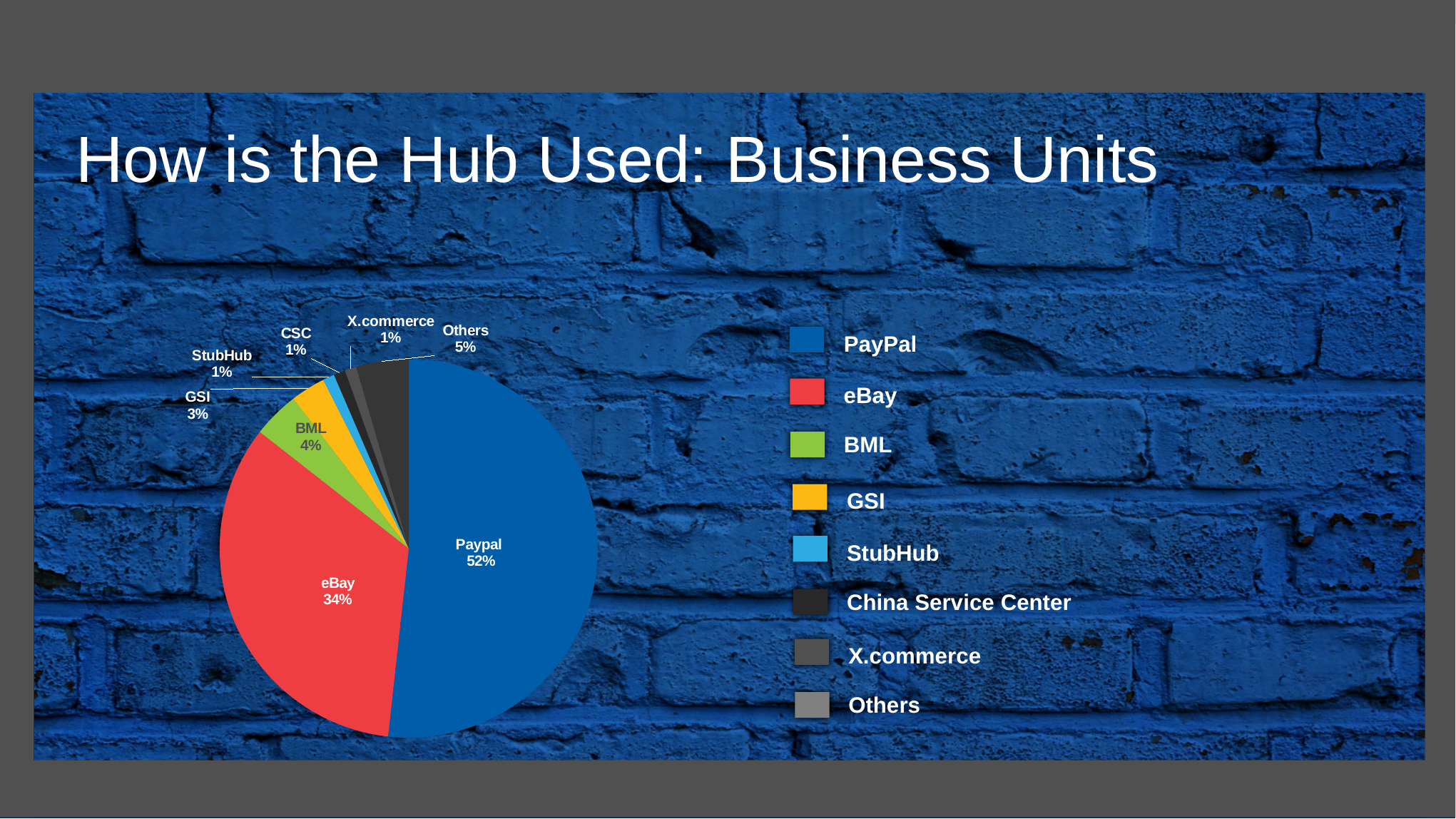

How is the Hub Used: Business Units

### Chart

| Category |  |
|---|---|
| Paypal  | 0.52 |
| eBay | 0.34 |
| BML | 0.04 |
| GSI | 0.03 |
| StubHub | 0.01 |
| China Service Center | 0.01 |
| X.commerce | 0.01 |
| Others | 0.045 |
PayPal

eBay

BML

GSI

StubHub

China Service Center

X.commerce

Others